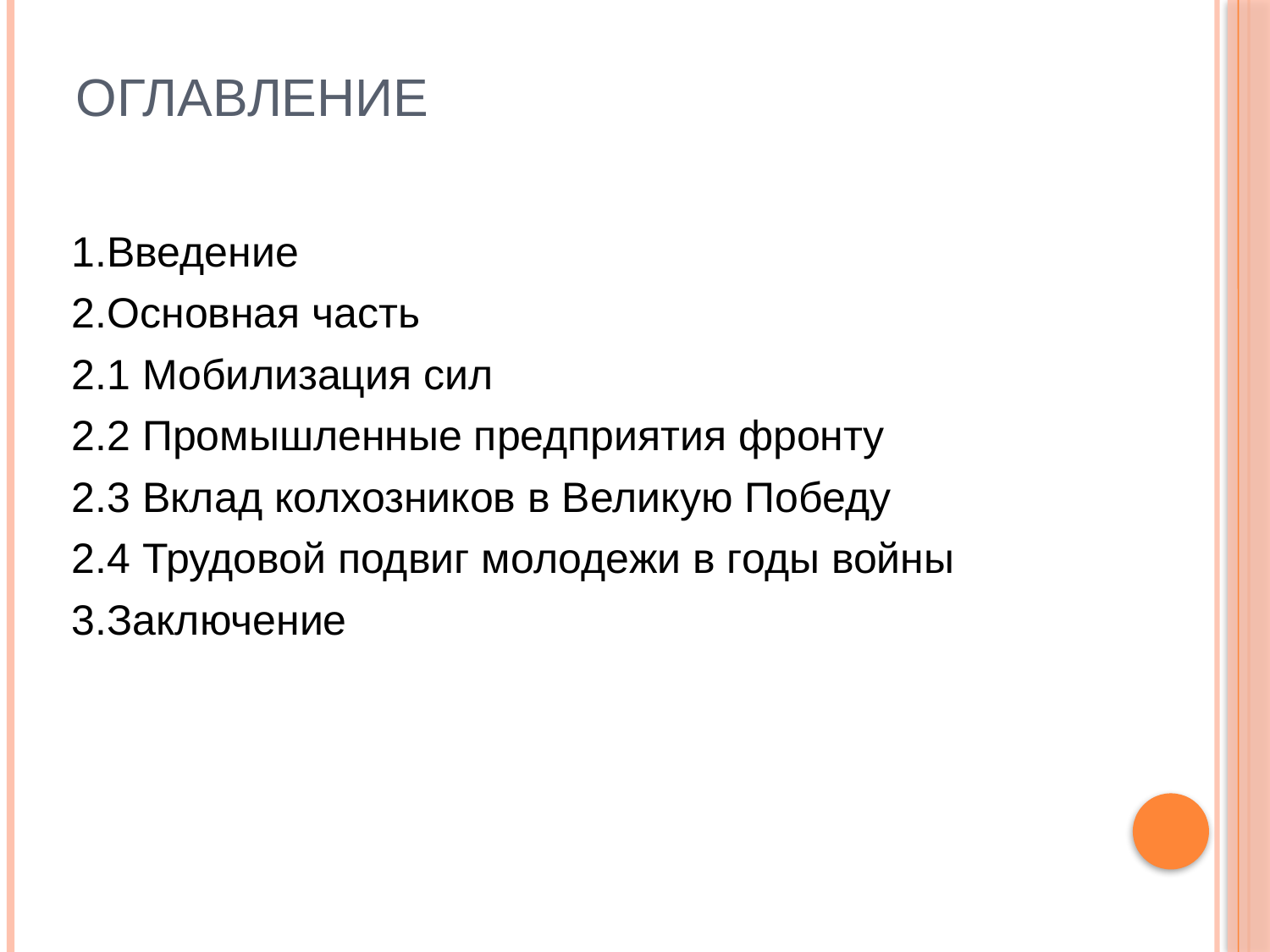

# ОГЛАВЛЕНИЕ
1.Введение
2.Основная часть
2.1 Мобилизация сил
2.2 Промышленные предприятия фронту
2.3 Вклад колхозников в Великую Победу
2.4 Трудовой подвиг молодежи в годы войны
3.Заключение